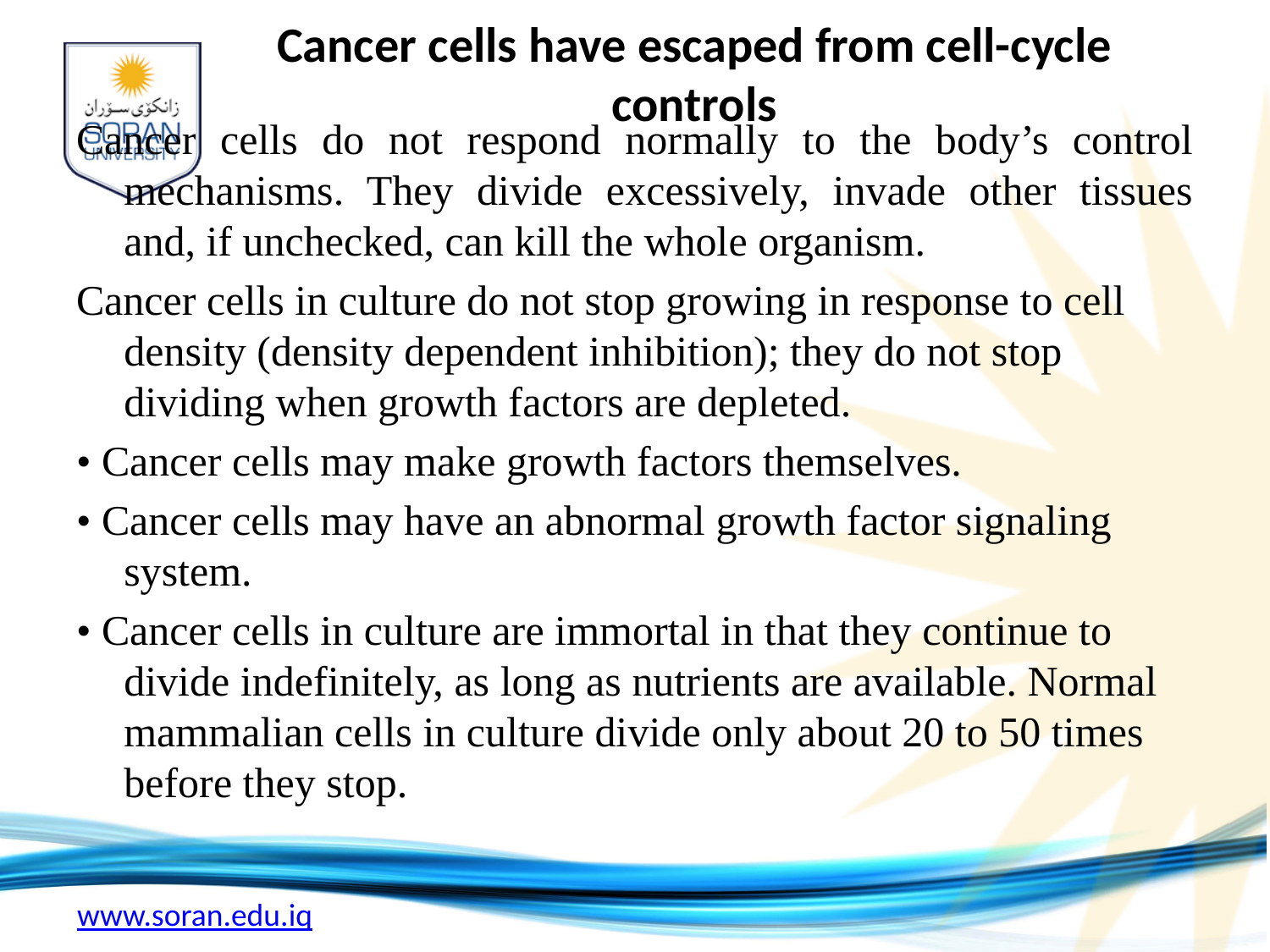

# Cancer cells have escaped from cell-cycle controls
Cancer cells do not respond normally to the body’s control mechanisms. They divide excessively, invade other tissues and, if unchecked, can kill the whole organism.
Cancer cells in culture do not stop growing in response to cell density (density dependent inhibition); they do not stop dividing when growth factors are depleted.
• Cancer cells may make growth factors themselves.
• Cancer cells may have an abnormal growth factor signaling system.
• Cancer cells in culture are immortal in that they continue to divide indefinitely, as long as nutrients are available. Normal mammalian cells in culture divide only about 20 to 50 times before they stop.